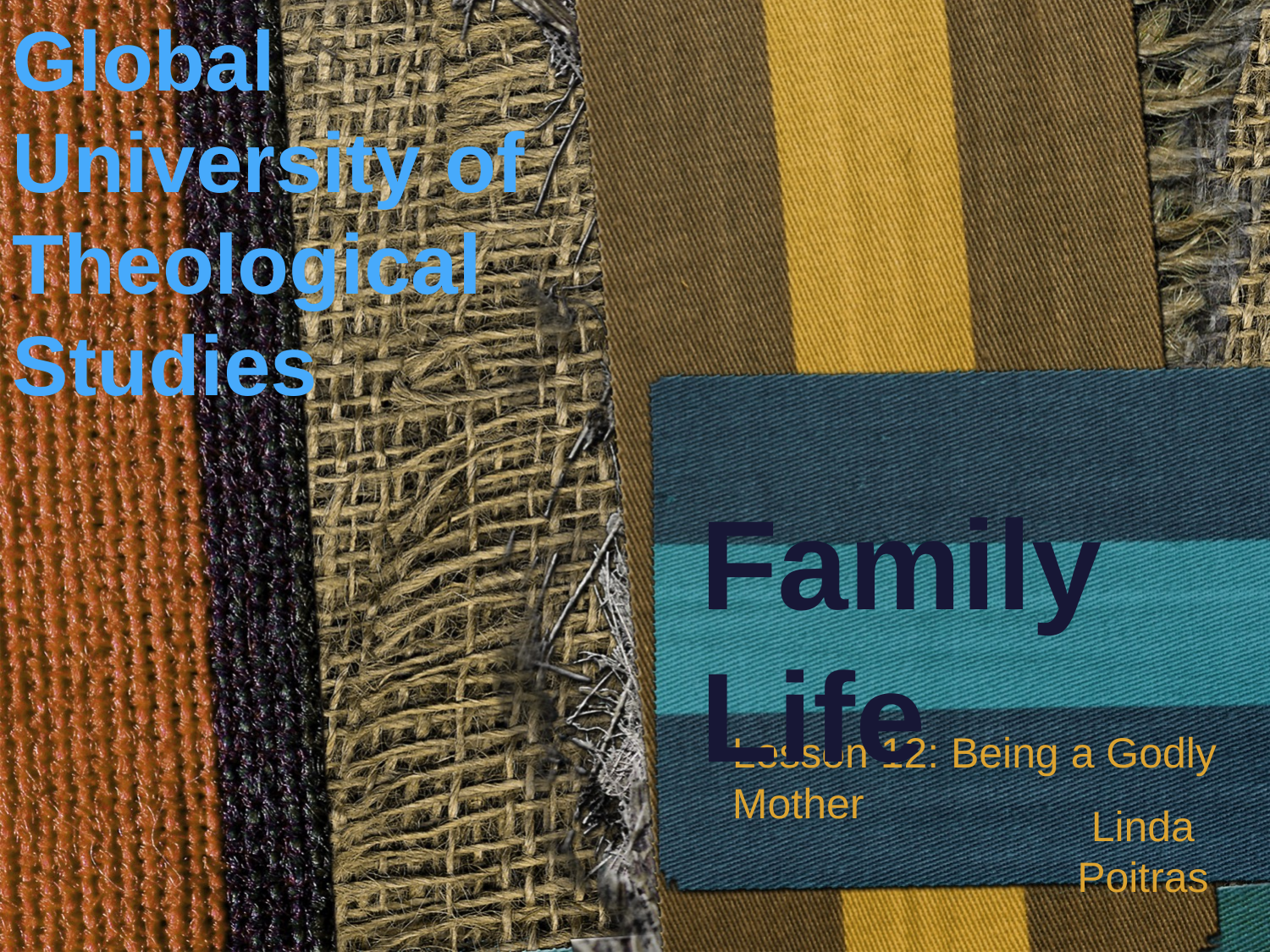

Global University of Theological Studies
# Family Life
Lesson 12: Being a Godly Mother
Linda Poitras